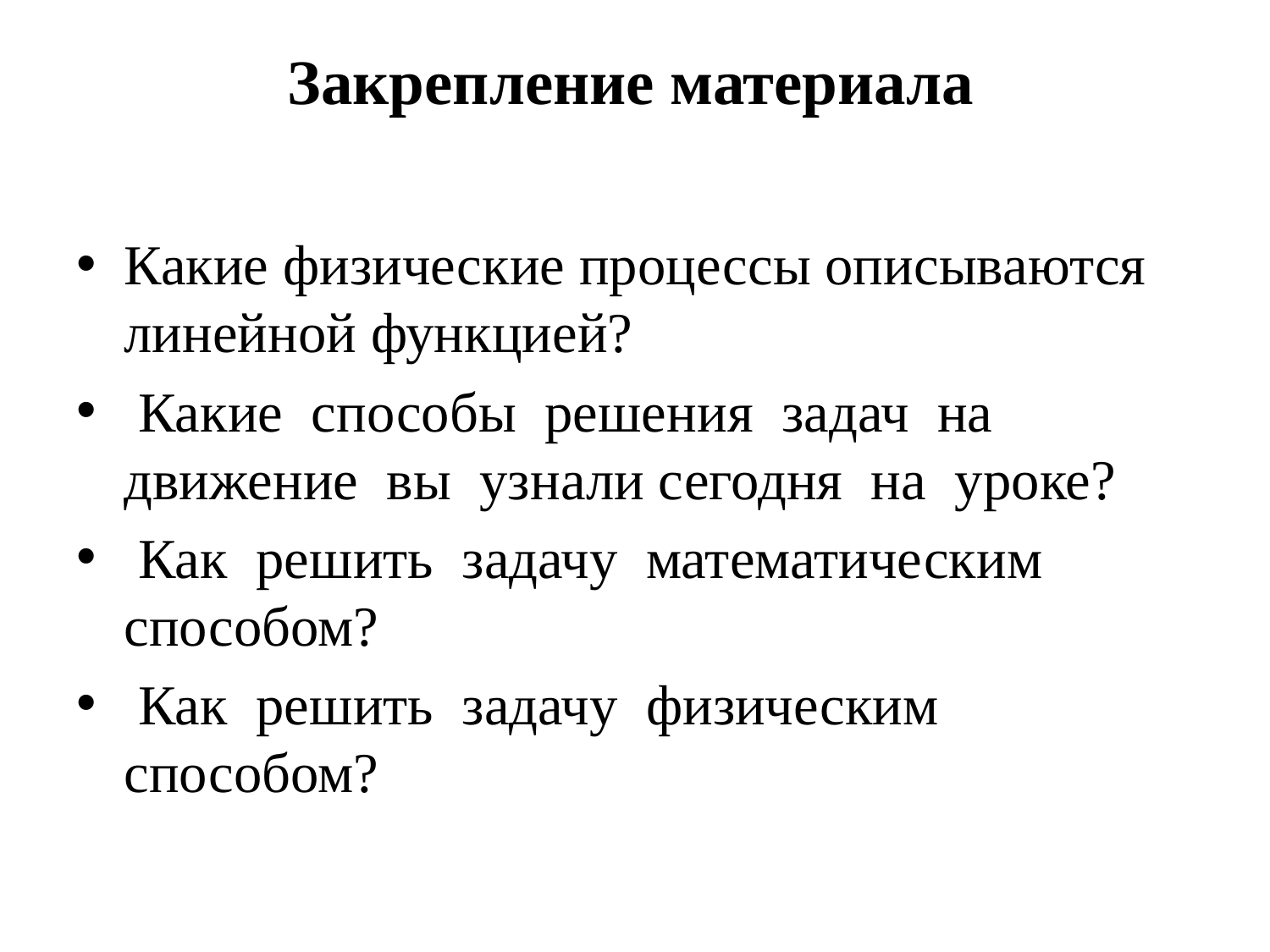

# Закрепление материала
Какие физические процессы описываются линейной функцией?
 Какие  способы  решения  задач  на  движение  вы  узнали сегодня  на  уроке?
 Как  решить  задачу  математическим  способом?
 Как  решить  задачу  физическим  способом?